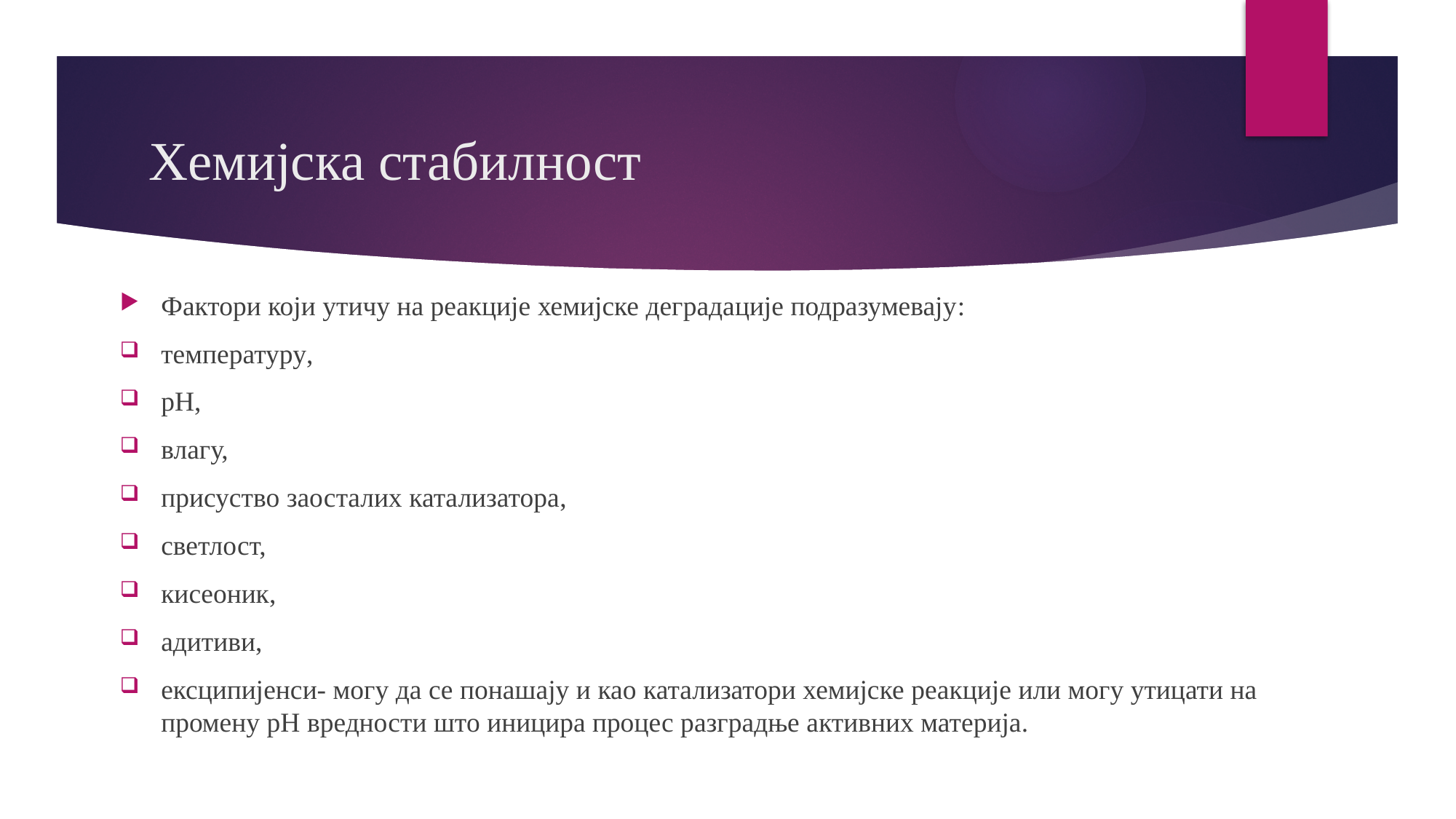

# Хемијска стабилност
Фактори који утичу на реакције хемијске деградације подразумевају:
температуру,
pH,
влагу,
присуство заосталих катализатора,
светлост,
кисеоник,
адитиви,
ексципијенси- могу да се понашају и као катализатори хемијске реакције или могу утицати на промену pH вредности што иницира процес разградње активних материја.